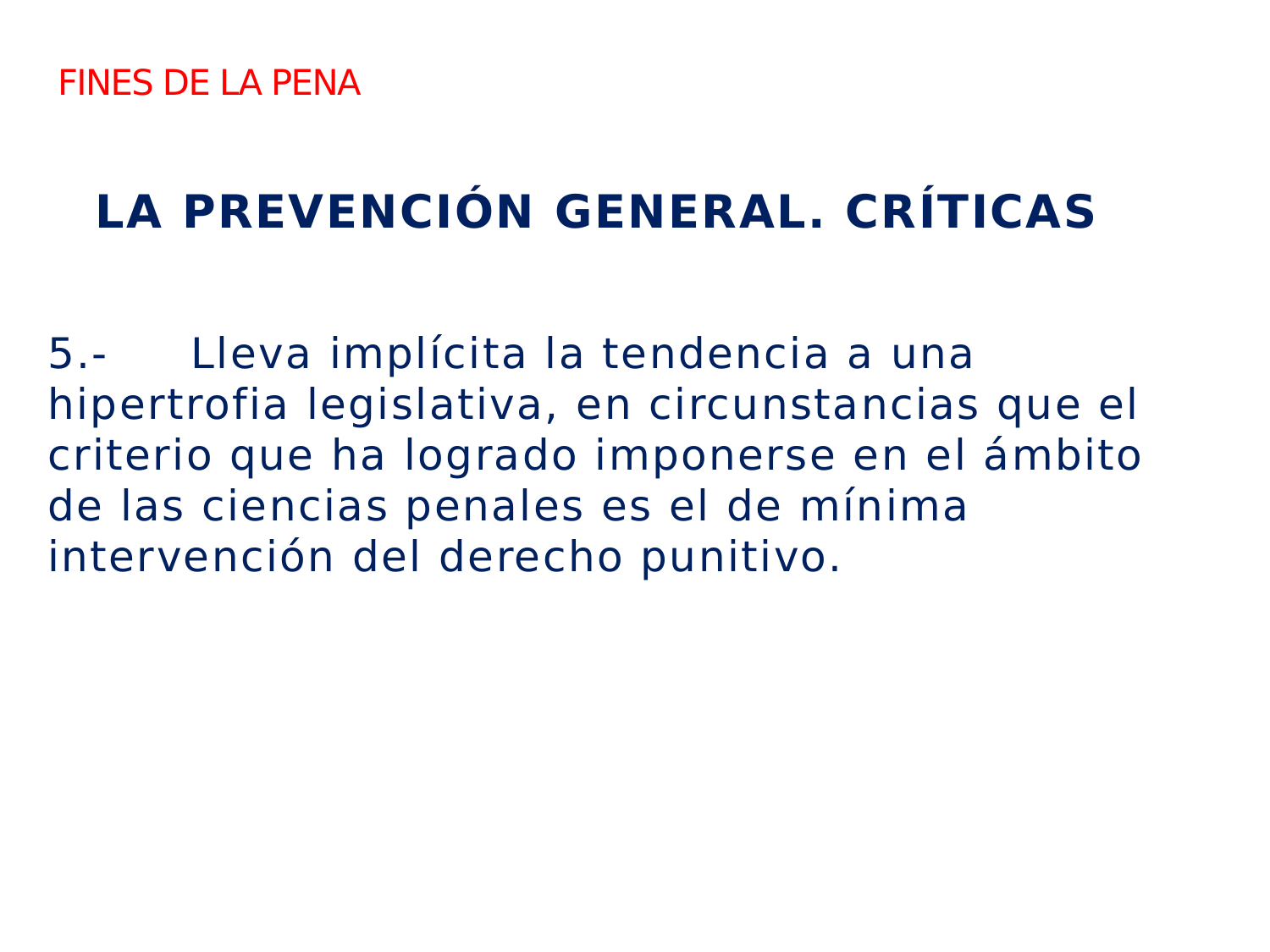

# FINES DE LA pena
LA PREVENCIÓN GENERAL. CRÍTICAS

5.-	 Lleva implícita la tendencia a una hipertrofia legislativa, en circunstancias que el criterio que ha logrado imponerse en el ámbito de las ciencias penales es el de mínima intervención del derecho punitivo.

24
Sebastian Valenzuela A. /El Salvador /Marzo 2013